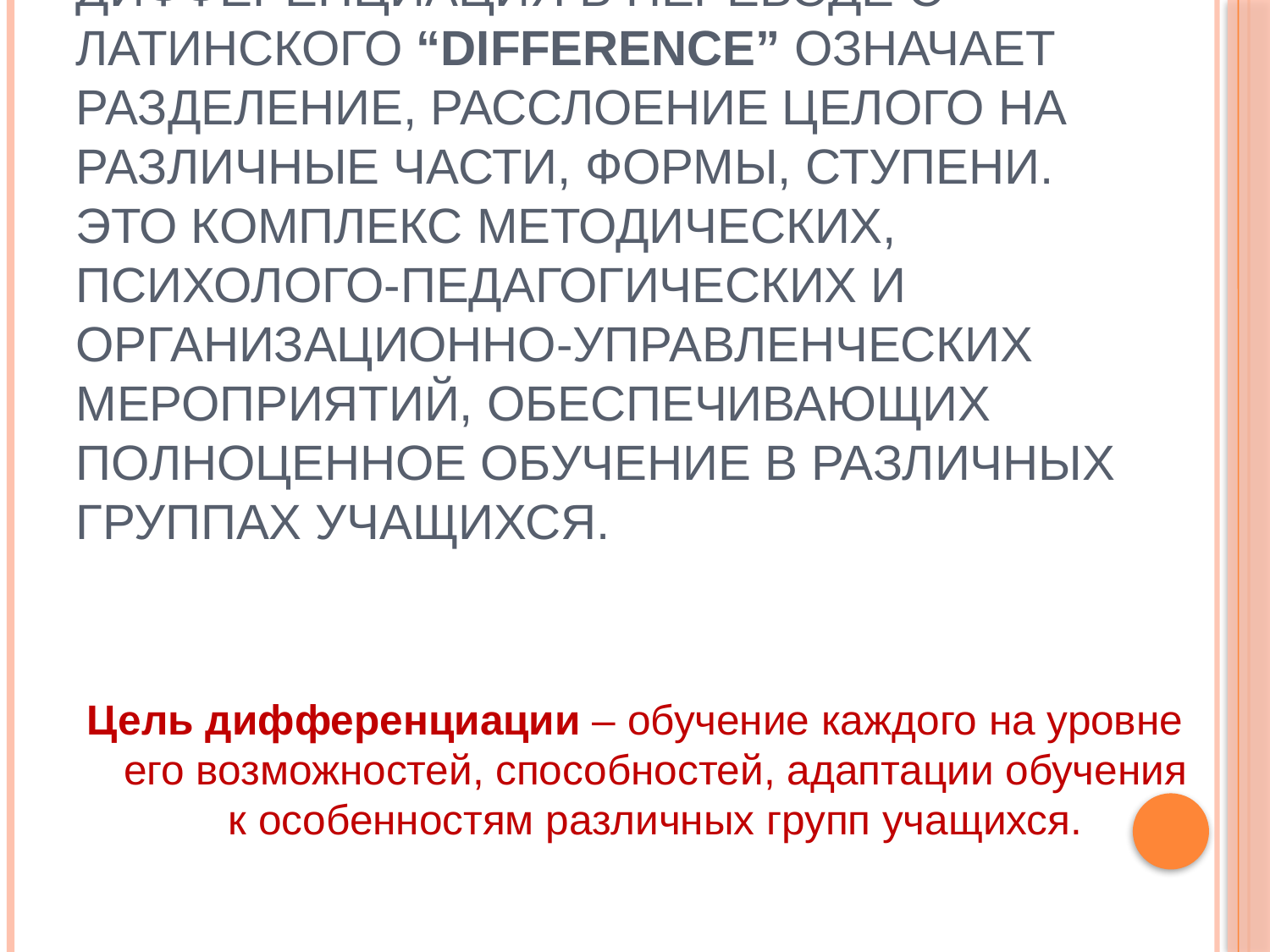

# Дифференциация в переводе с латинского “difference” означает разделение, расслоение целого на различные части, формы, ступени. Это комплекс методических, психолого-педагогических и организационно-управленческих мероприятий, обеспечивающих полноценное обучение в различных группах учащихся.

Цель дифференциации – обучение каждого на уровне его возможностей, способностей, адаптации обучения к особенностям различных групп учащихся.